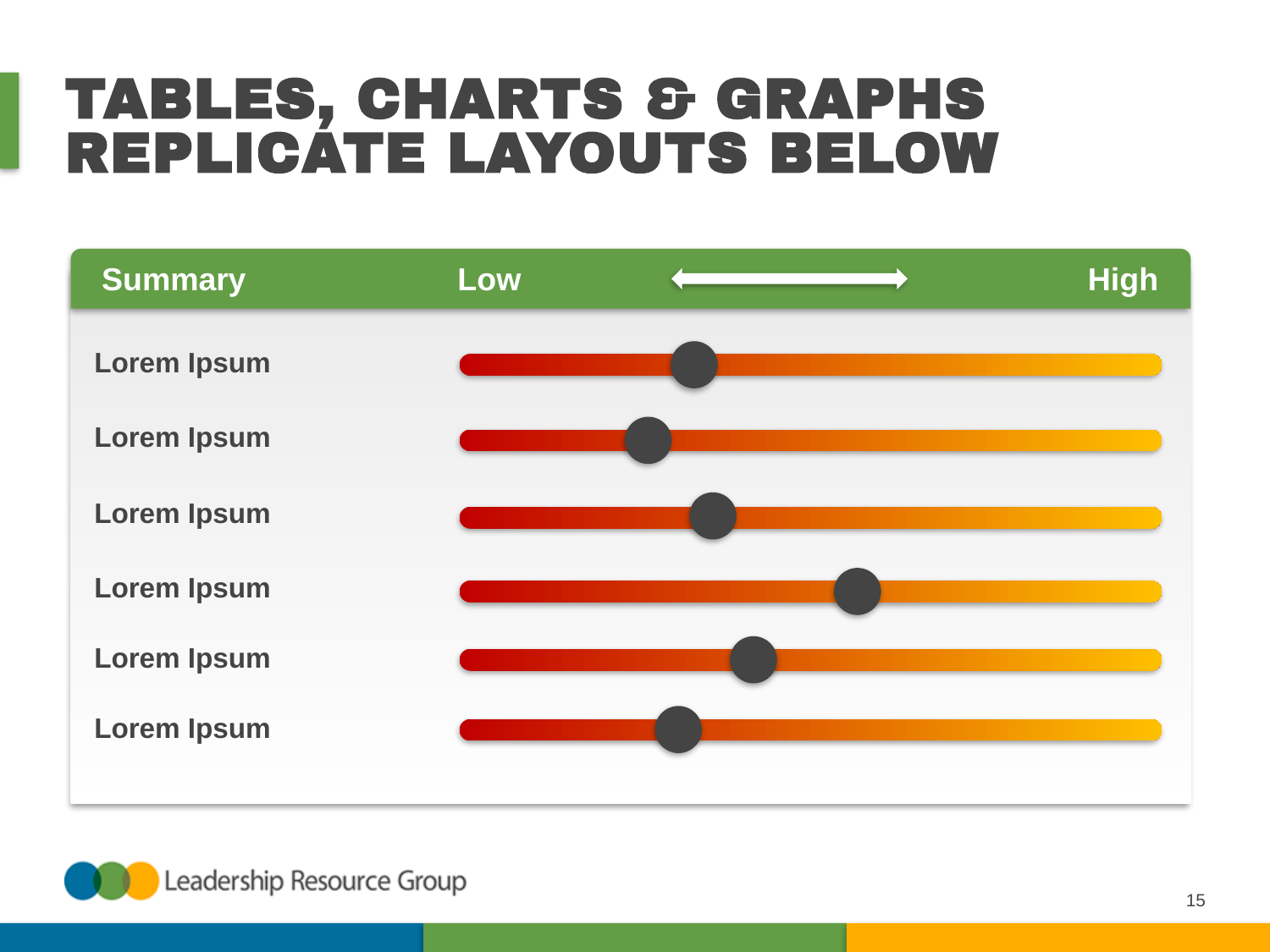

# Tables, Charts & Graphs Replicate LAYOUTS Below

Summary
Low
High

Lorem Ipsum

Lorem Ipsum

Lorem Ipsum

Lorem Ipsum

Lorem Ipsum

Lorem Ipsum